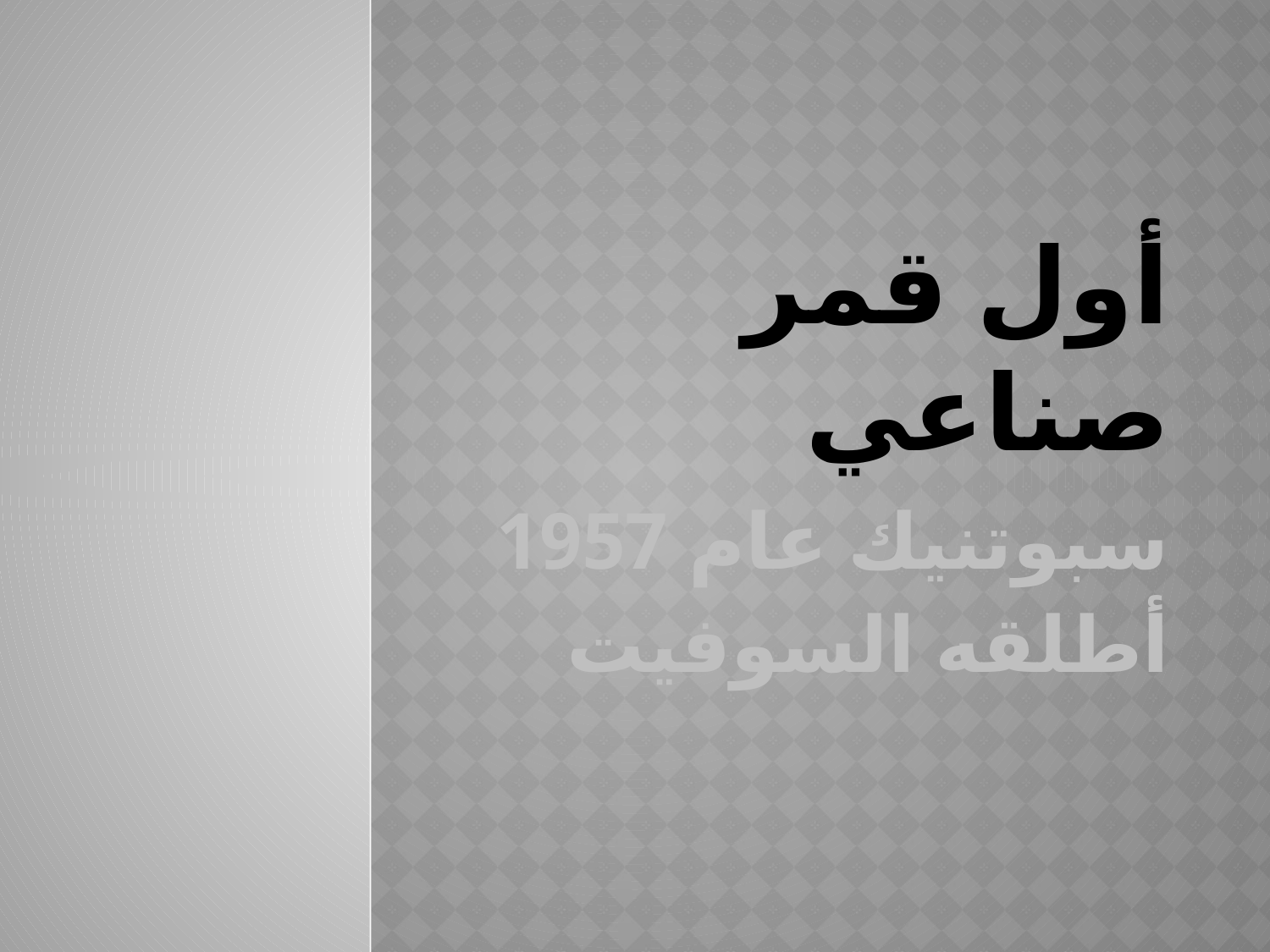

# أول قمر صناعي
سبوتنيك عام 1957
أطلقه السوفيت